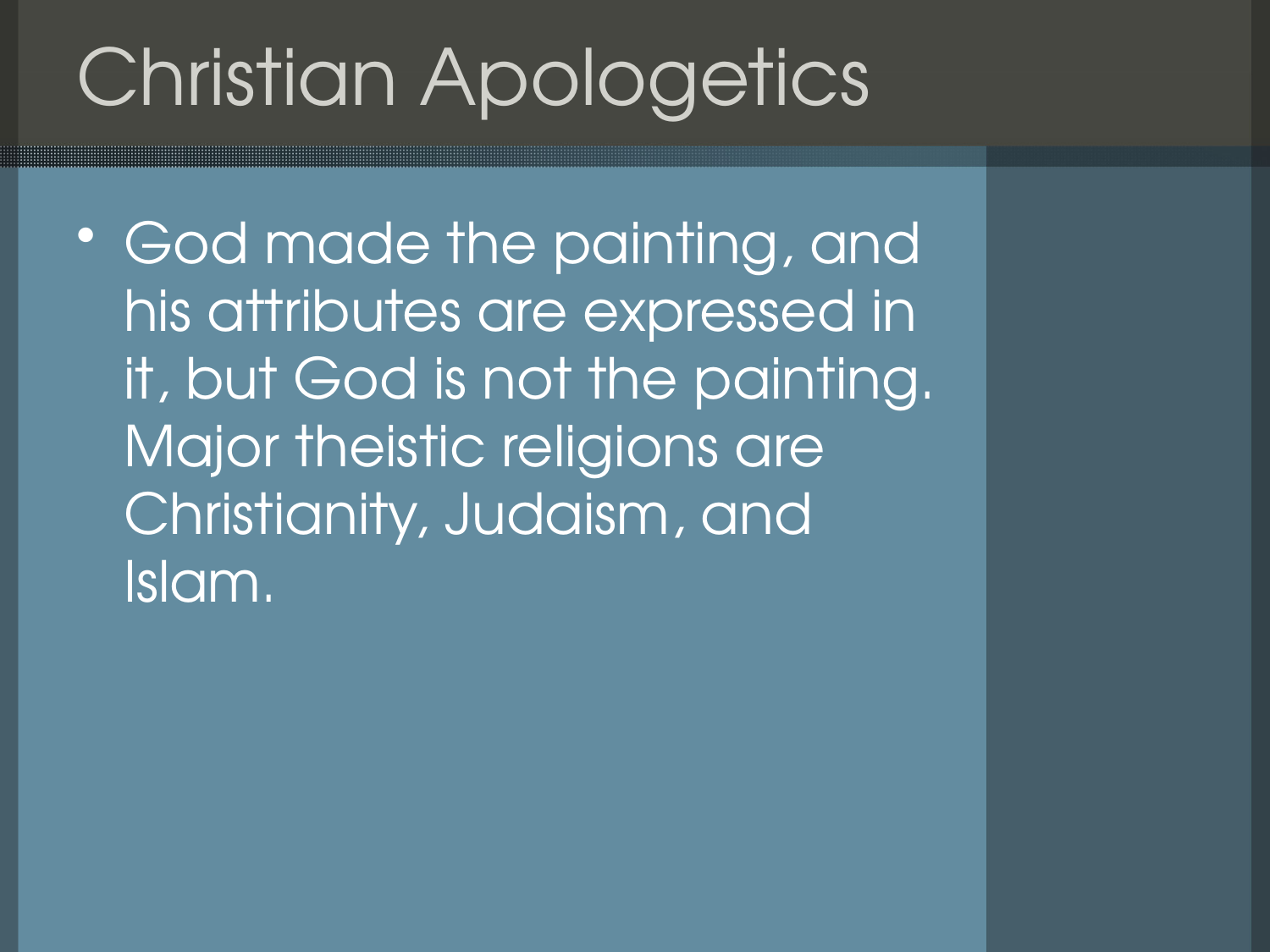

# Christian Apologetics
God made the painting, and his attributes are expressed in it, but God is not the painting. Major theistic religions are Christianity, Judaism, and Islam.